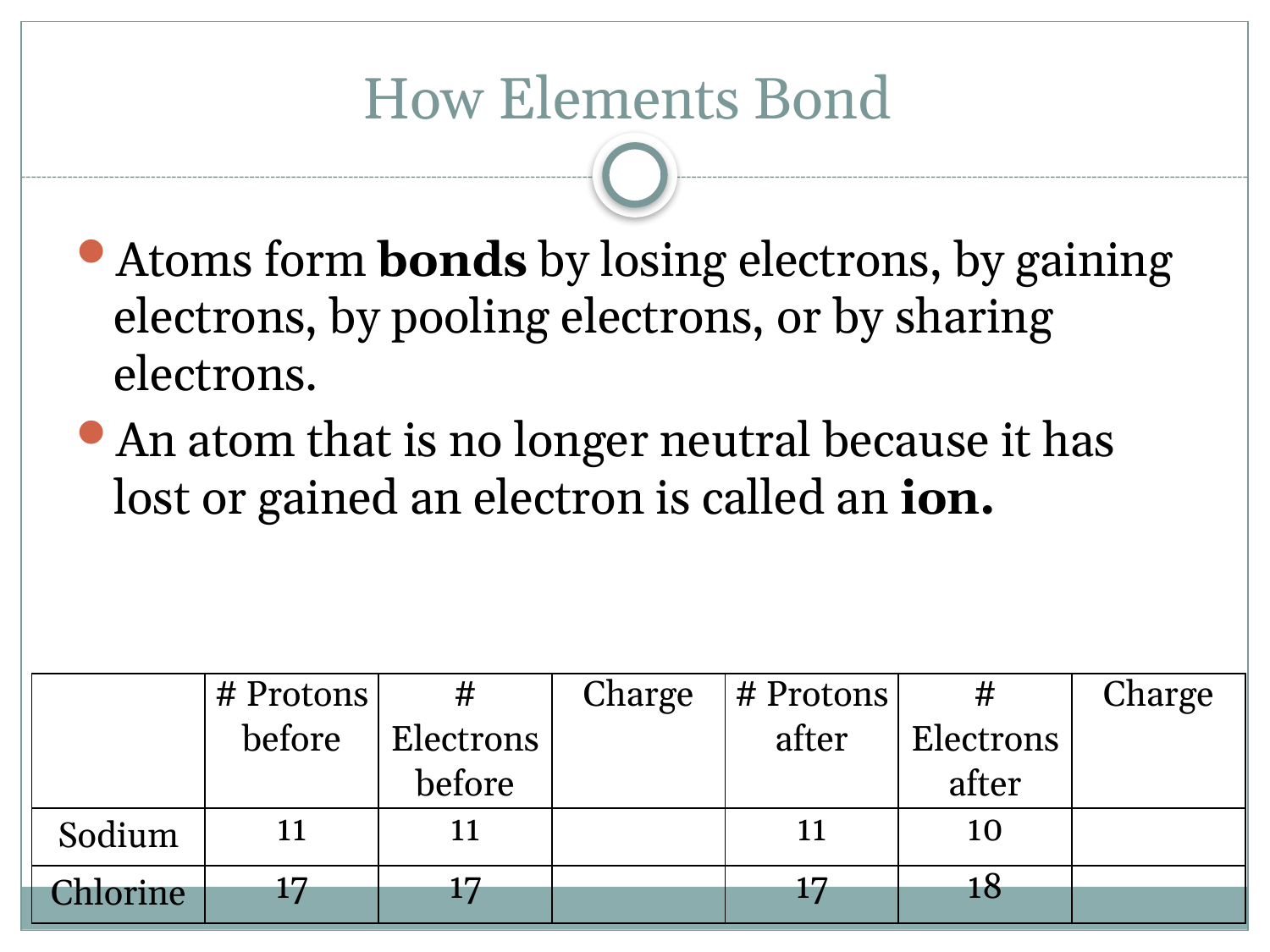

# How Elements Bond
Atoms form bonds by losing electrons, by gaining  electrons, by pooling electrons, or by sharing electrons.
An atom that is no longer neutral because it has lost or gained an electron is called an ion.
|  | # Protons before | # Electrons before | Charge | # Protons after | # Electrons after | Charge |
| --- | --- | --- | --- | --- | --- | --- |
| Sodium | 11 | 11 |  | 11 | 10 |  |
| Chlorine | 17 | 17 |  | 17 | 18 |  |